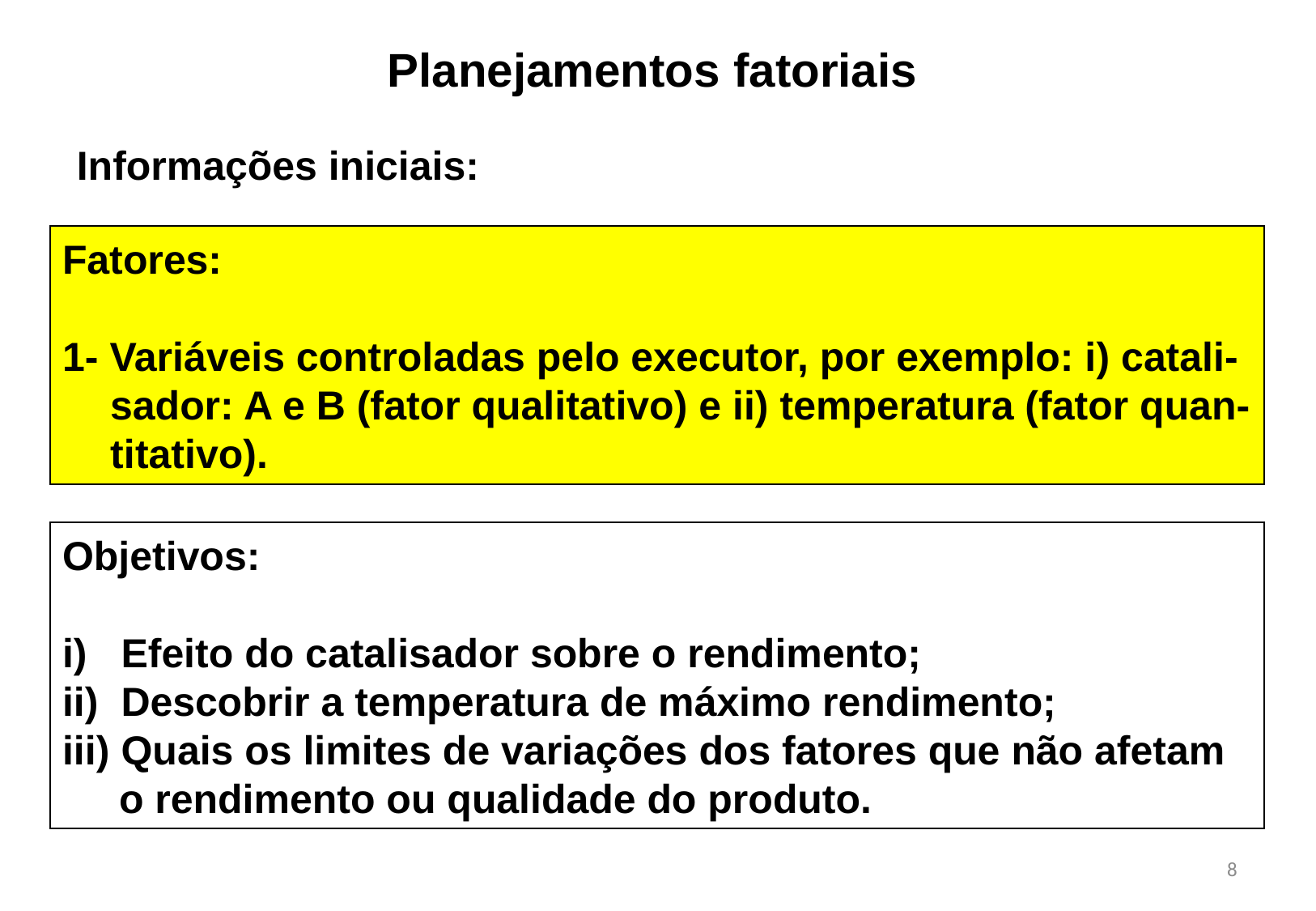

Planejamentos fatoriais
Informações iniciais:
Fatores:

1- Variáveis controladas pelo executor, por exemplo: i) catali-
sador: A e B (fator qualitativo) e ii) temperatura (fator quan-
titativo).
Objetivos:

i)   Efeito do catalisador sobre o rendimento;
ii)  Descobrir a temperatura de máximo rendimento;
iii) Quais os limites de variações dos fatores que não afetam
     o rendimento ou qualidade do produto.
8